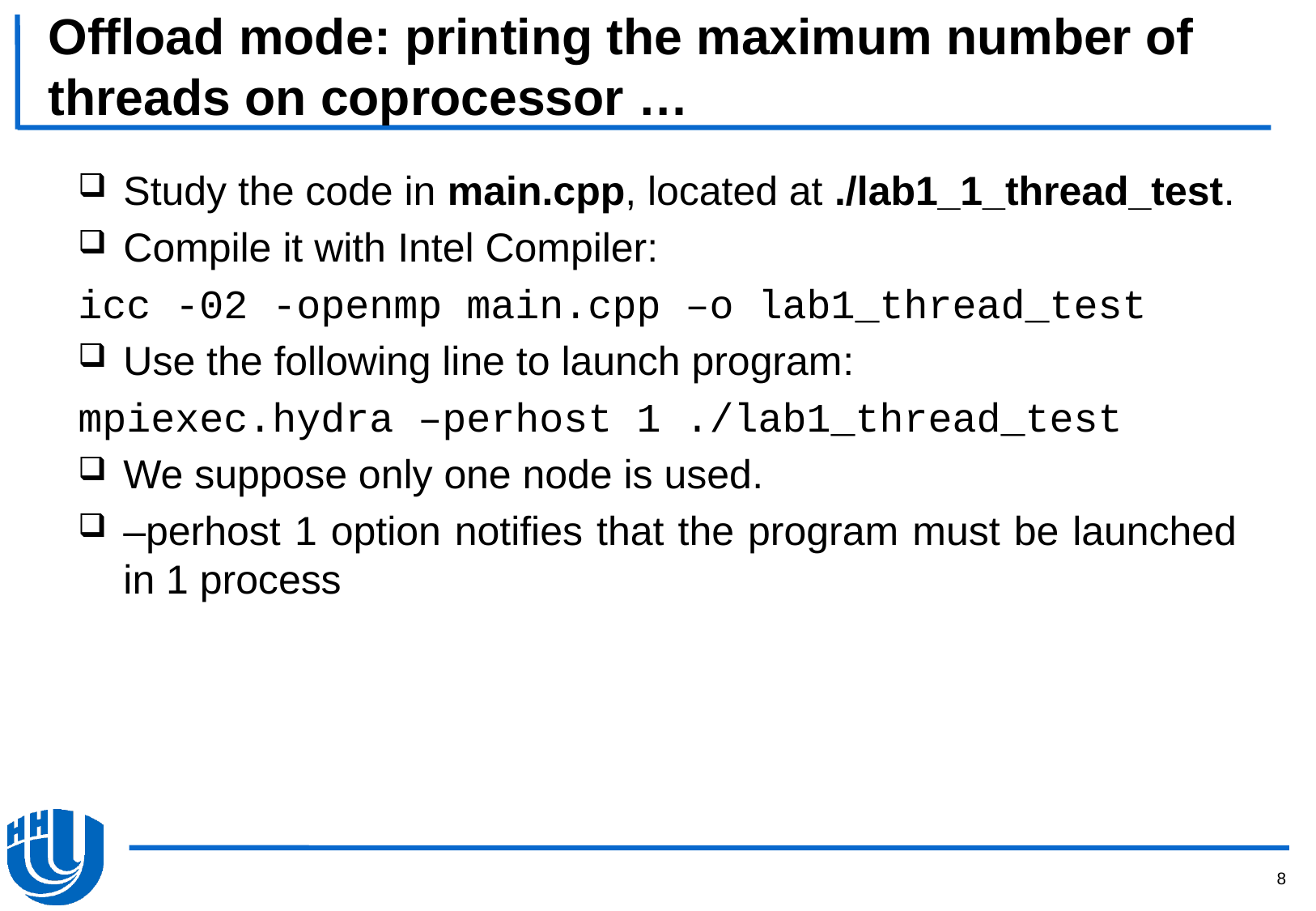

# Offload mode: printing the maximum number of threads on coprocessor …
Study the code in main.cpp, located at ./lab1_1_thread_test.
Compile it with Intel Compiler:
icc -02 -openmp main.cpp –o lab1_thread_test
Use the following line to launch program:
mpiexec.hydra –perhost 1 ./lab1_thread_test
We suppose only one node is used.
–perhost 1 option notifies that the program must be launched in 1 process
8